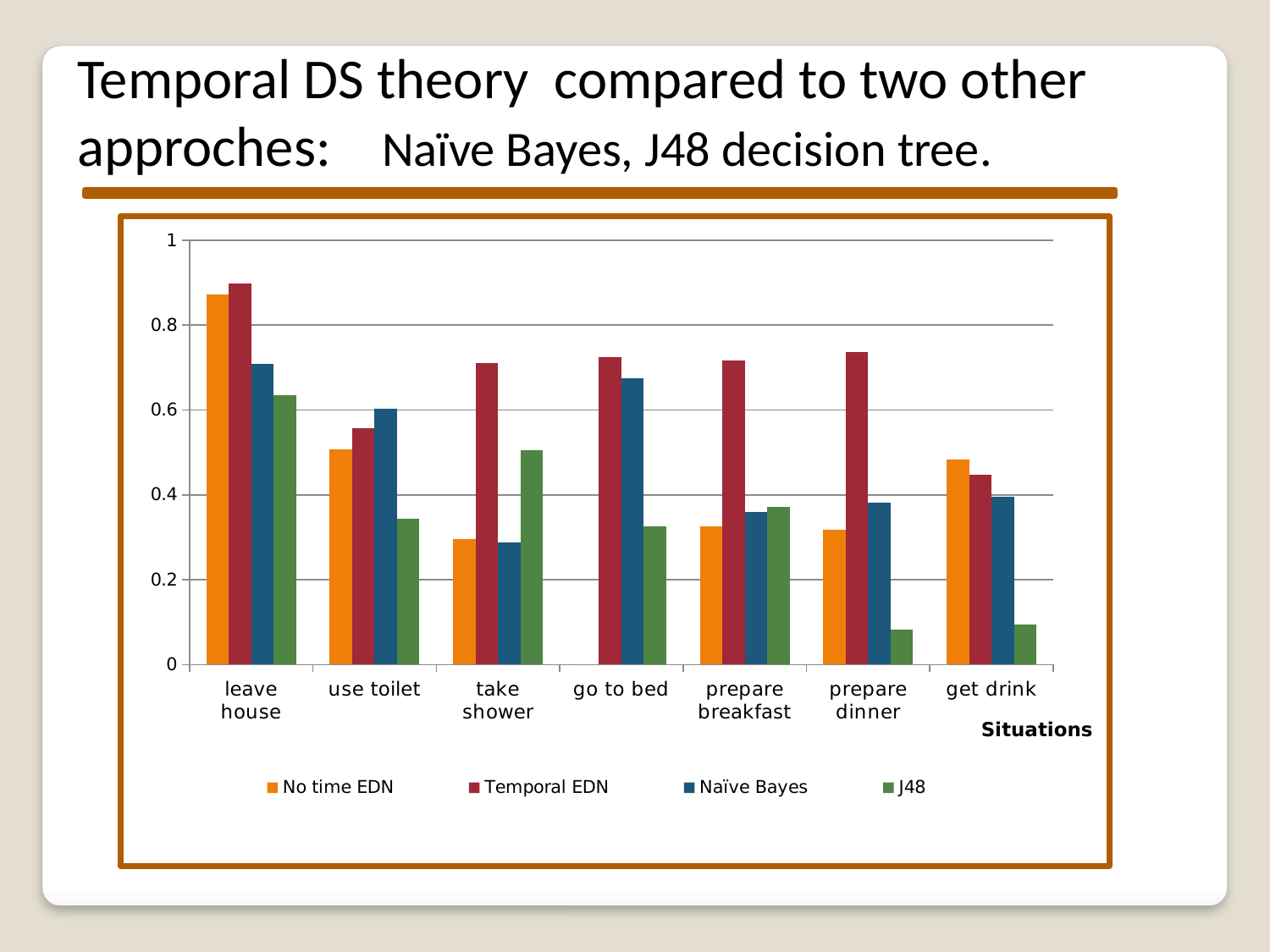

Temporal DS theory  compared to two other approches:    Naïve Bayes, J48 decision tree.

### Chart

| Category | No time EDN | Temporal EDN | Naïve Bayes | J48 |
|---|---|---|---|---|
| leave house | 0.872787155309457 | 0.8971644866737885 | 0.7083391239792131 | 0.6341908230152961 |
| use toilet | 0.5077641861252196 | 0.5578676636870888 | 0.6024054227351846 | 0.3435754845754848 |
| take shower | 0.29511502133685175 | 0.7113405132910277 | 0.2876325543916197 | 0.5048230785166776 |
| go to bed | 0.0 | 0.7245498833522241 | 0.6749986059860604 | 0.32512105333870783 |
| prepare breakfast | 0.32498637899337657 | 0.715679088910188 | 0.3592187500000003 | 0.3714017319829744 |
| prepare dinner | 0.3175437067827173 | 0.7363344758137584 | 0.38155688622754563 | 0.08195439739413705 |
| get drink | 0.4842613122860019 | 0.44707505833836175 | 0.39494534439615436 | 0.0948915942028986 |
Situations